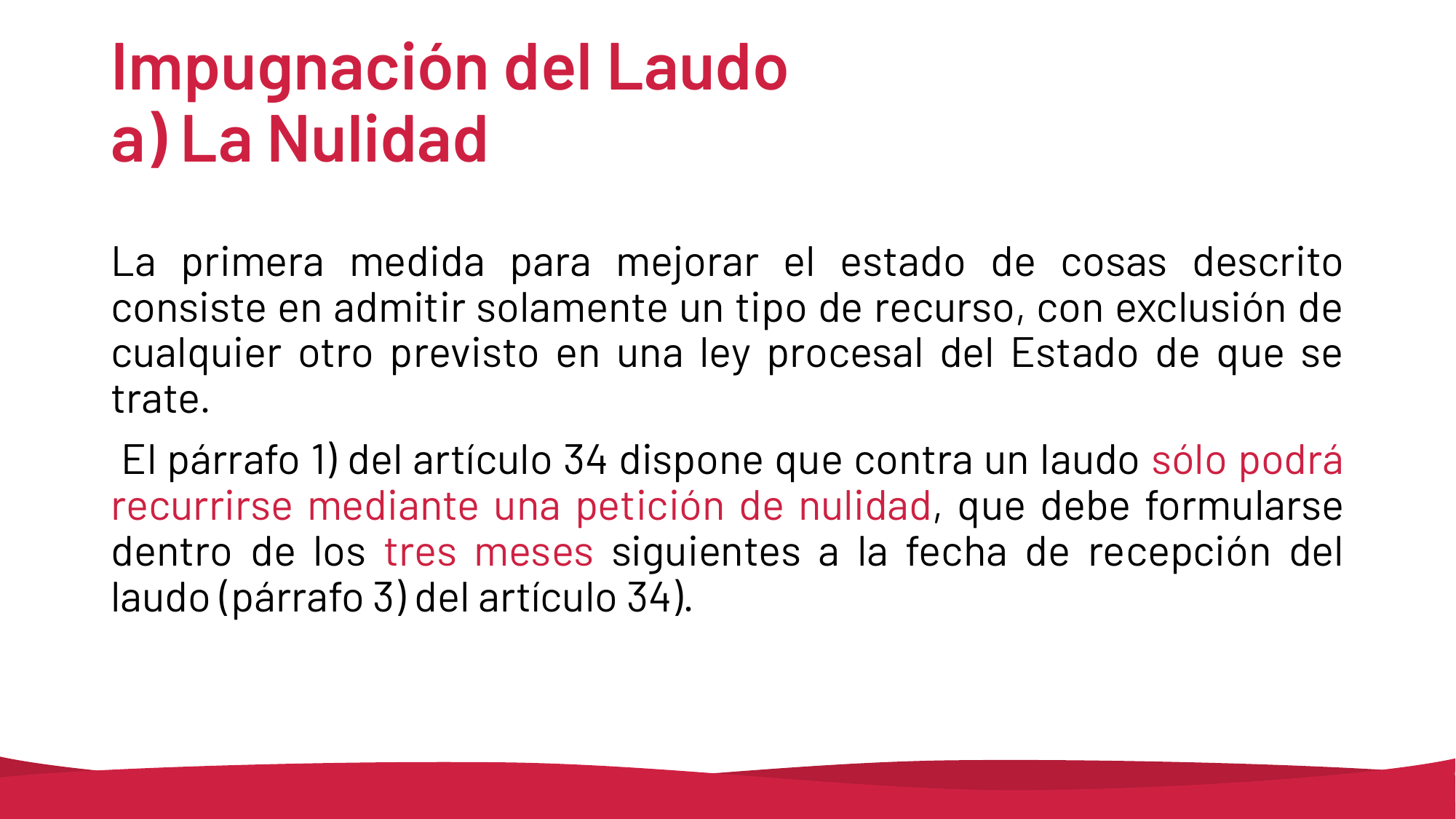

# Impugnación del Laudo a) La Nulidad
La primera medida para mejorar el estado de cosas descrito consiste en admitir solamente un tipo de recurso, con exclusión de cualquier otro previsto en una ley procesal del Estado de que se trate.
 El párrafo 1) del artículo 34 dispone que contra un laudo sólo podrá recurrirse mediante una petición de nulidad, que debe formularse dentro de los tres meses siguientes a la fecha de recepción del laudo (párrafo 3) del artículo 34).